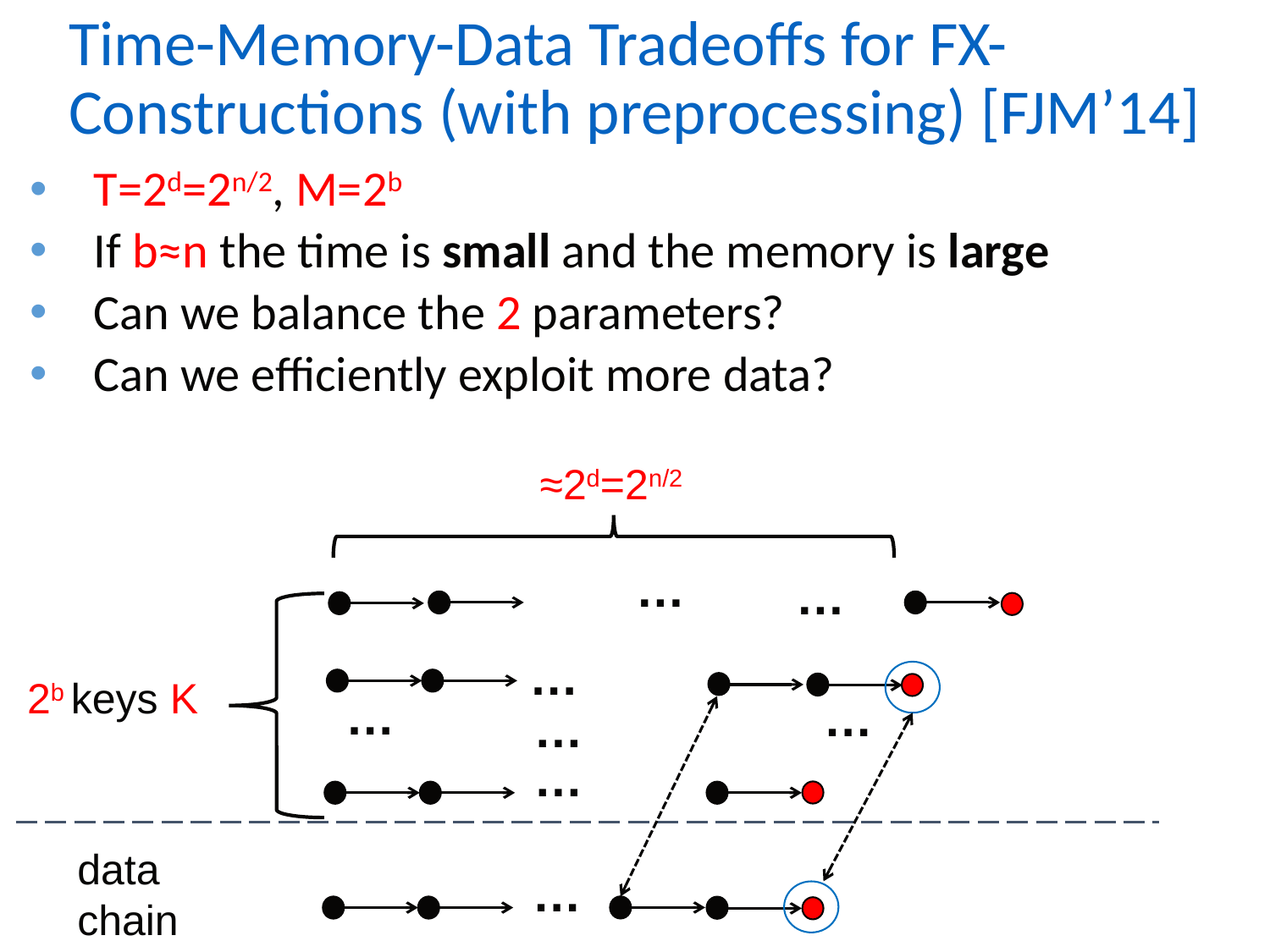

# Time-Memory-Data Tradeoffs for FX-Constructions (with preprocessing) [FJM’14]
T=2d=2n/2, M=2b
If b≈n the time is small and the memory is large
Can we balance the 2 parameters?
Can we efficiently exploit more data?

≈2d=2n/2
…
…

…

 2b keys K

…
…
…
…

data chain
…